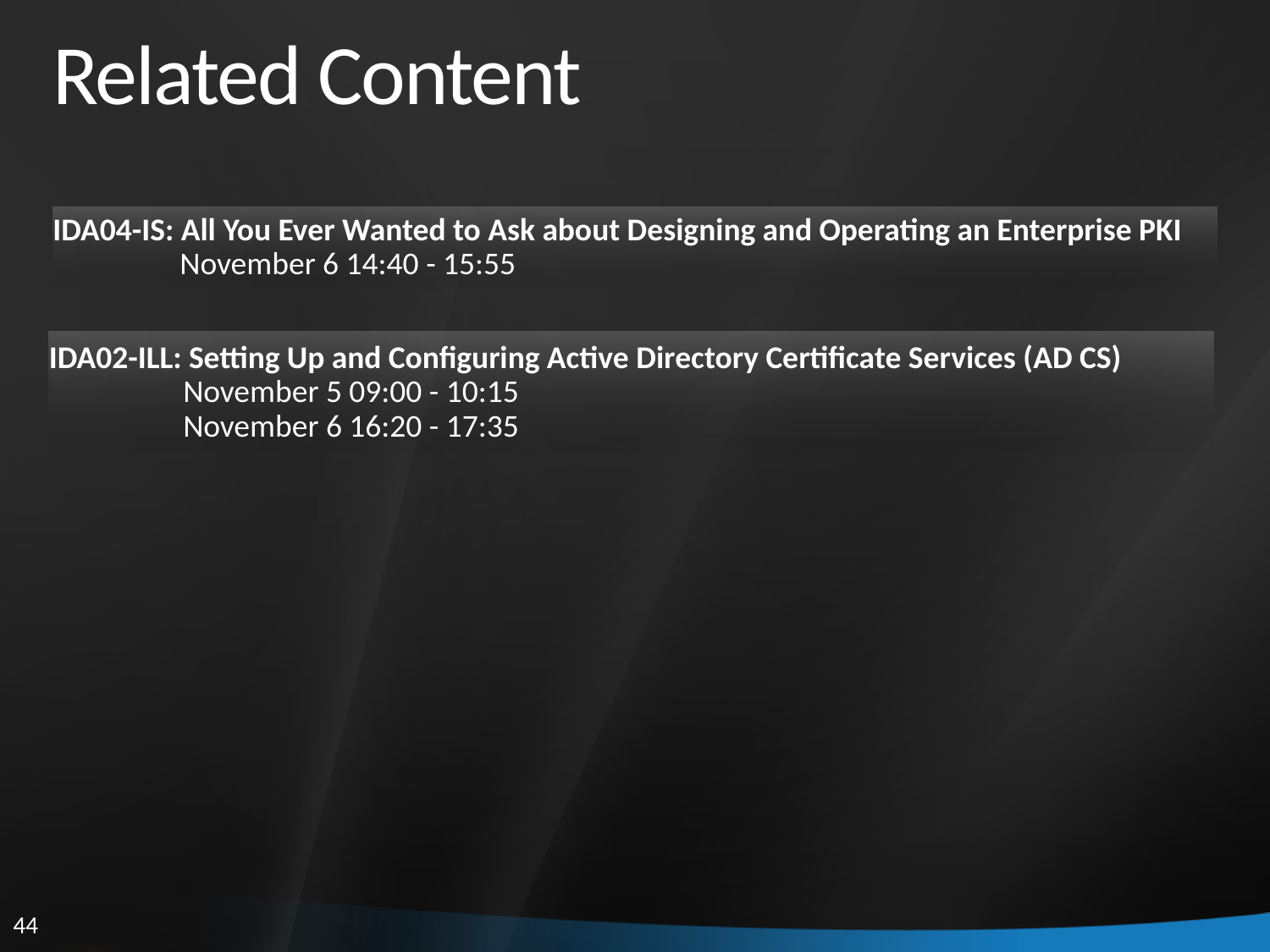

# Related Content
IDA04-IS: All You Ever Wanted to Ask about Designing and Operating an Enterprise PKI
	November 6 14:40 - 15:55
IDA02-ILL: Setting Up and Configuring Active Directory Certificate Services (AD CS)
	 November 5 09:00 - 10:15
	 November 6 16:20 - 17:35